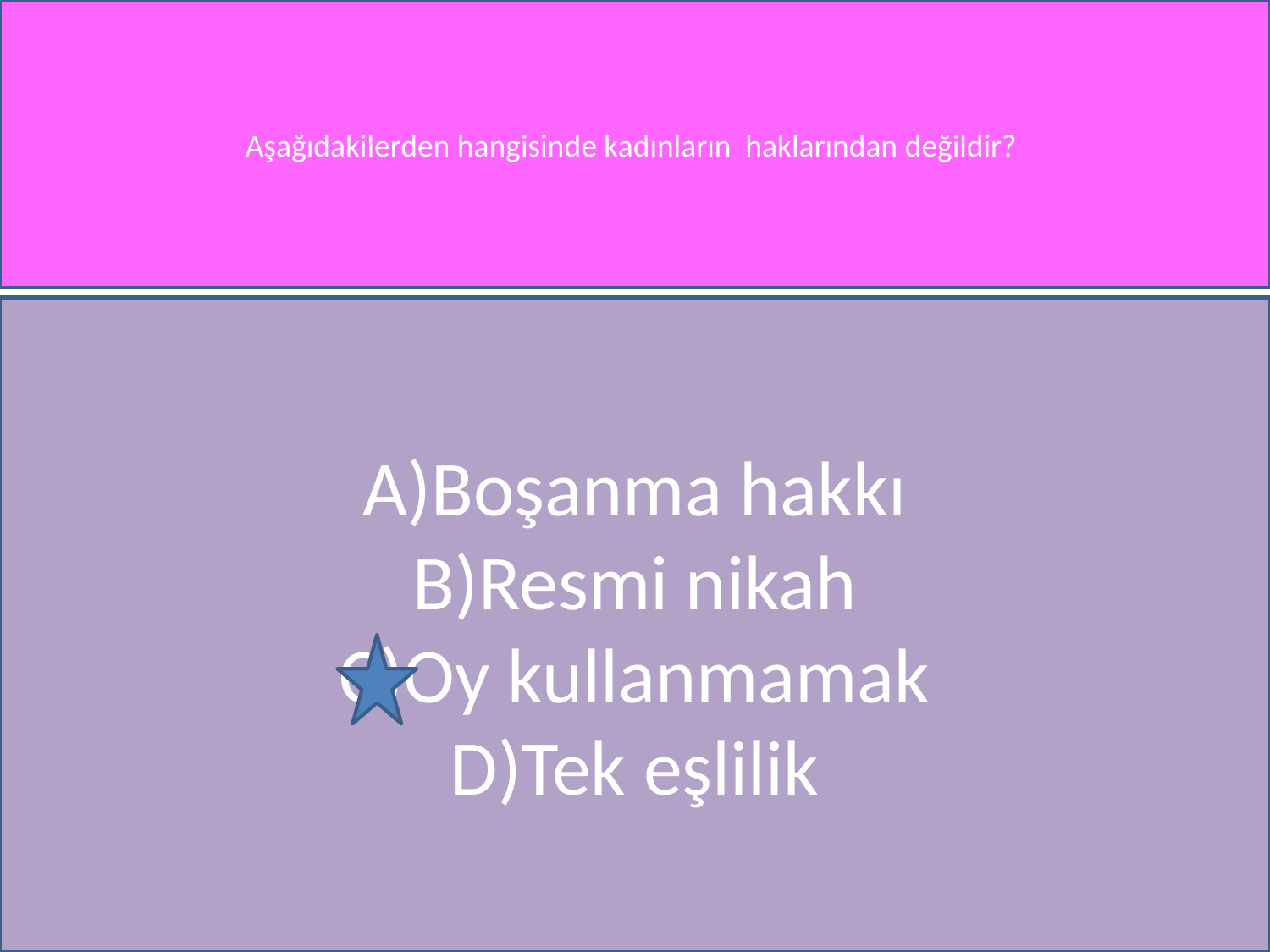

Aşağıdakilerden hangisinde kadınların  haklarından değildir?
A)Boşanma hakkı
B)Resmi nikah
C)Oy kullanmamak
D)Tek eşlilik